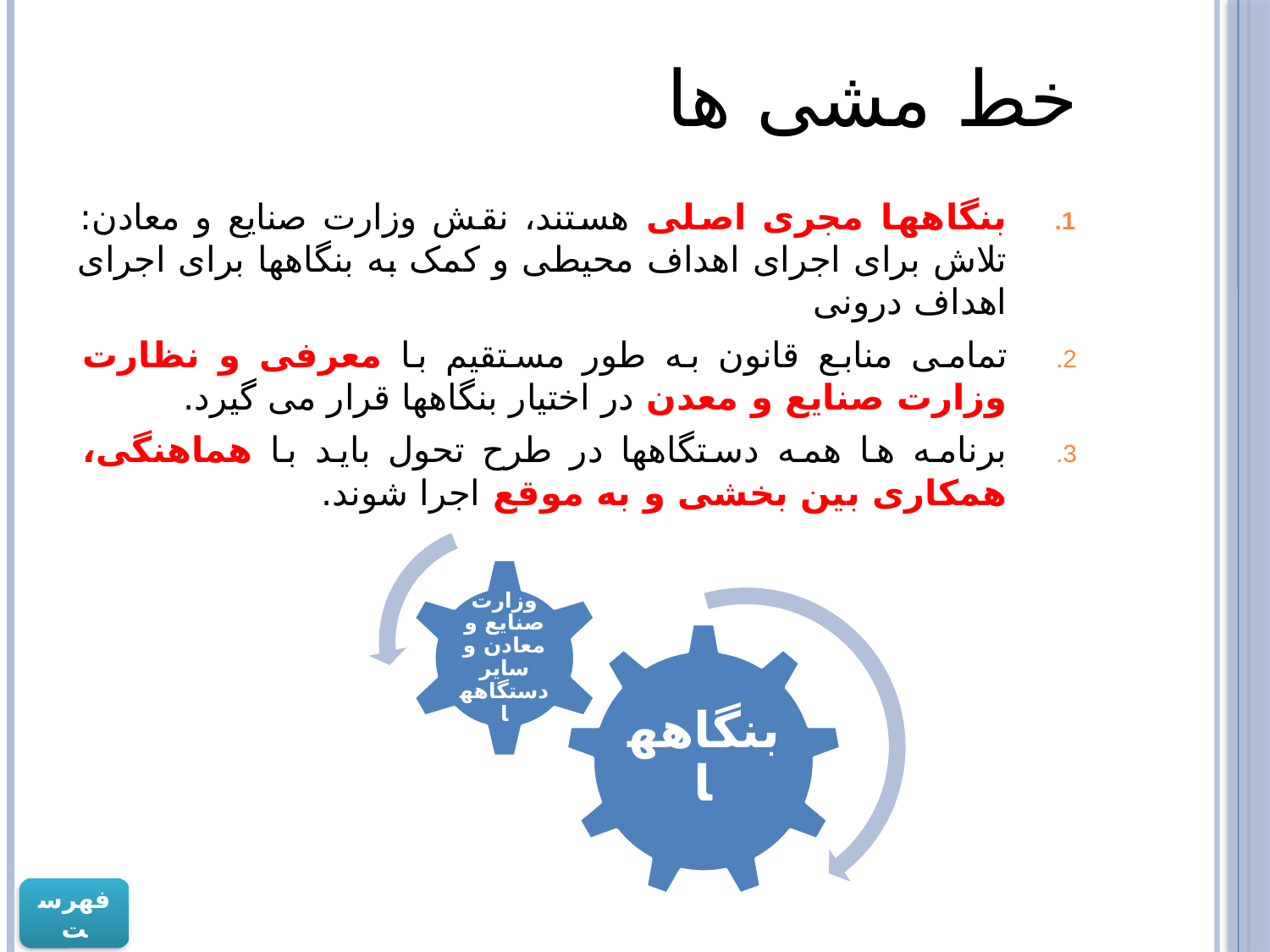

# خط مشی ها
بنگاهها مجری اصلی هستند، نقش وزارت صنایع و معادن: تلاش برای اجرای اهداف محیطی و کمک به بنگاهها برای اجرای اهداف درونی
تمامی منابع قانون به طور مستقیم با معرفی و نظارت وزارت صنایع و معدن در اختیار بنگاهها قرار می گیرد.
برنامه ها همه دستگاهها در طرح تحول باید با هماهنگی، همکاری بین بخشی و به موقع اجرا شوند.

بنگاهها
وزارت صنایع و معادن و سایر دستگاهها
فهرست